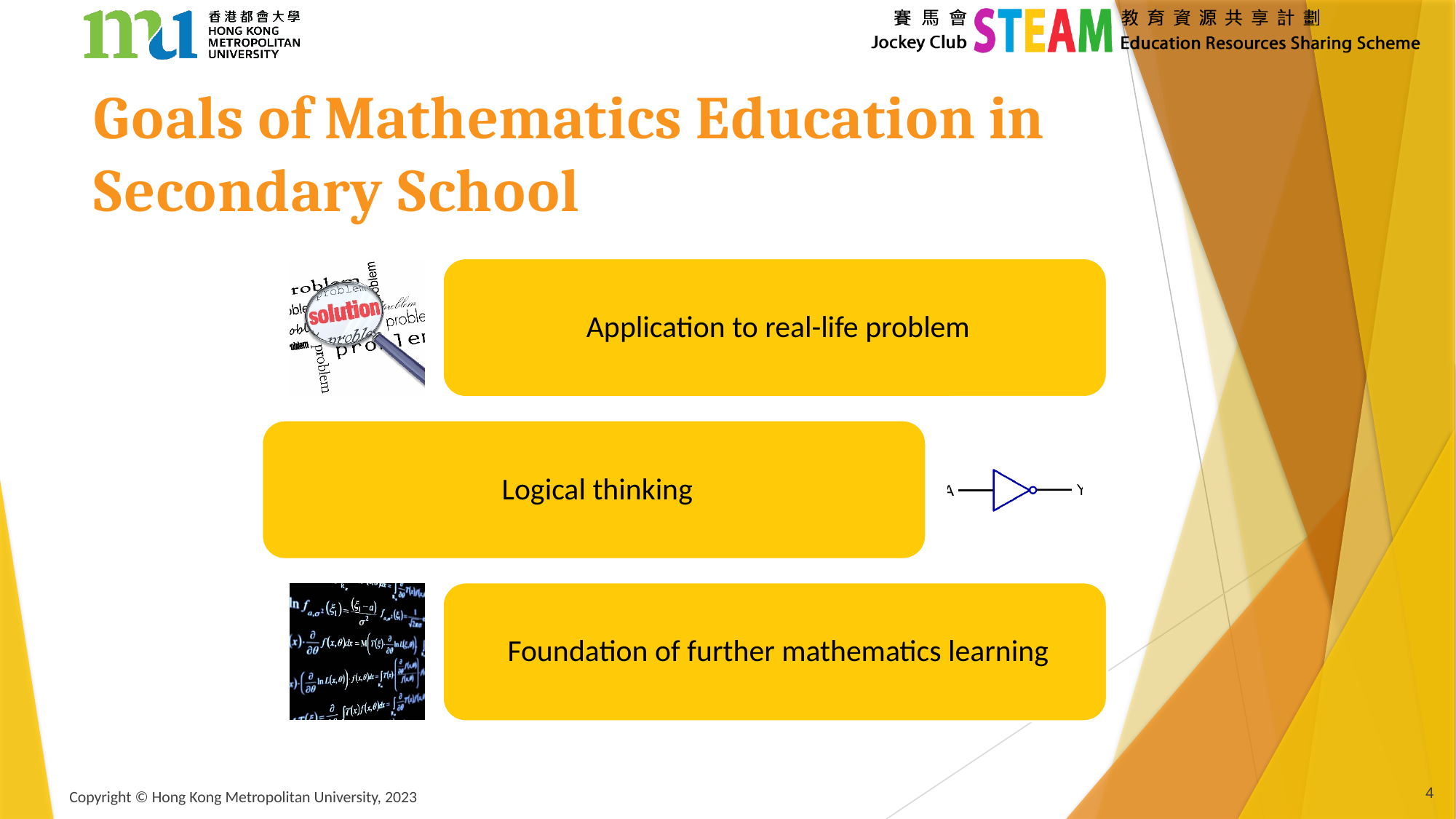

# Goals of Mathematics Education in Secondary School
Application to real-life problem
Logical thinking
Foundation of further mathematics learning
4